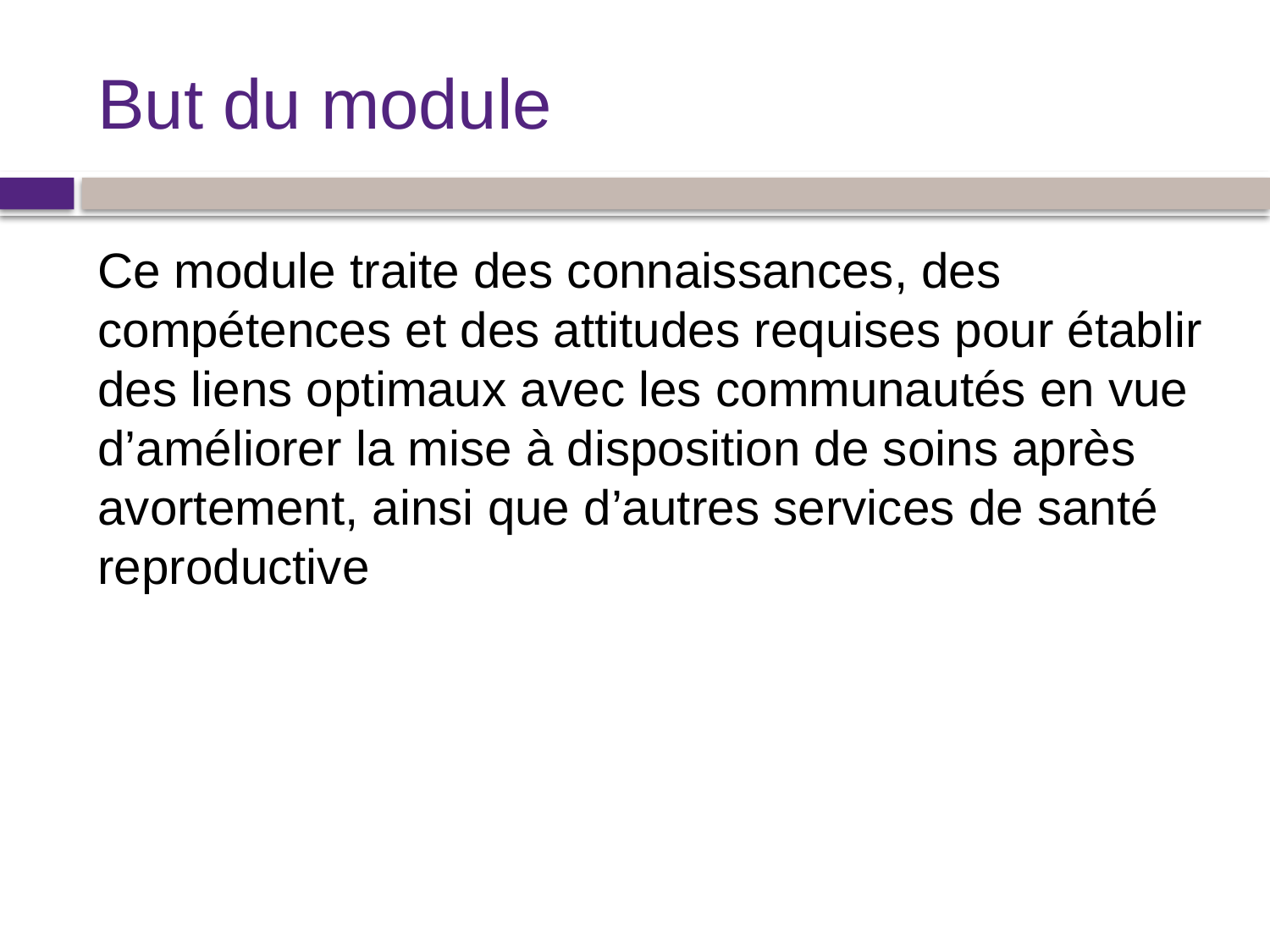

# But du module
Ce module traite des connaissances, des compétences et des attitudes requises pour établir des liens optimaux avec les communautés en vue d’améliorer la mise à disposition de soins après avortement, ainsi que d’autres services de santé reproductive